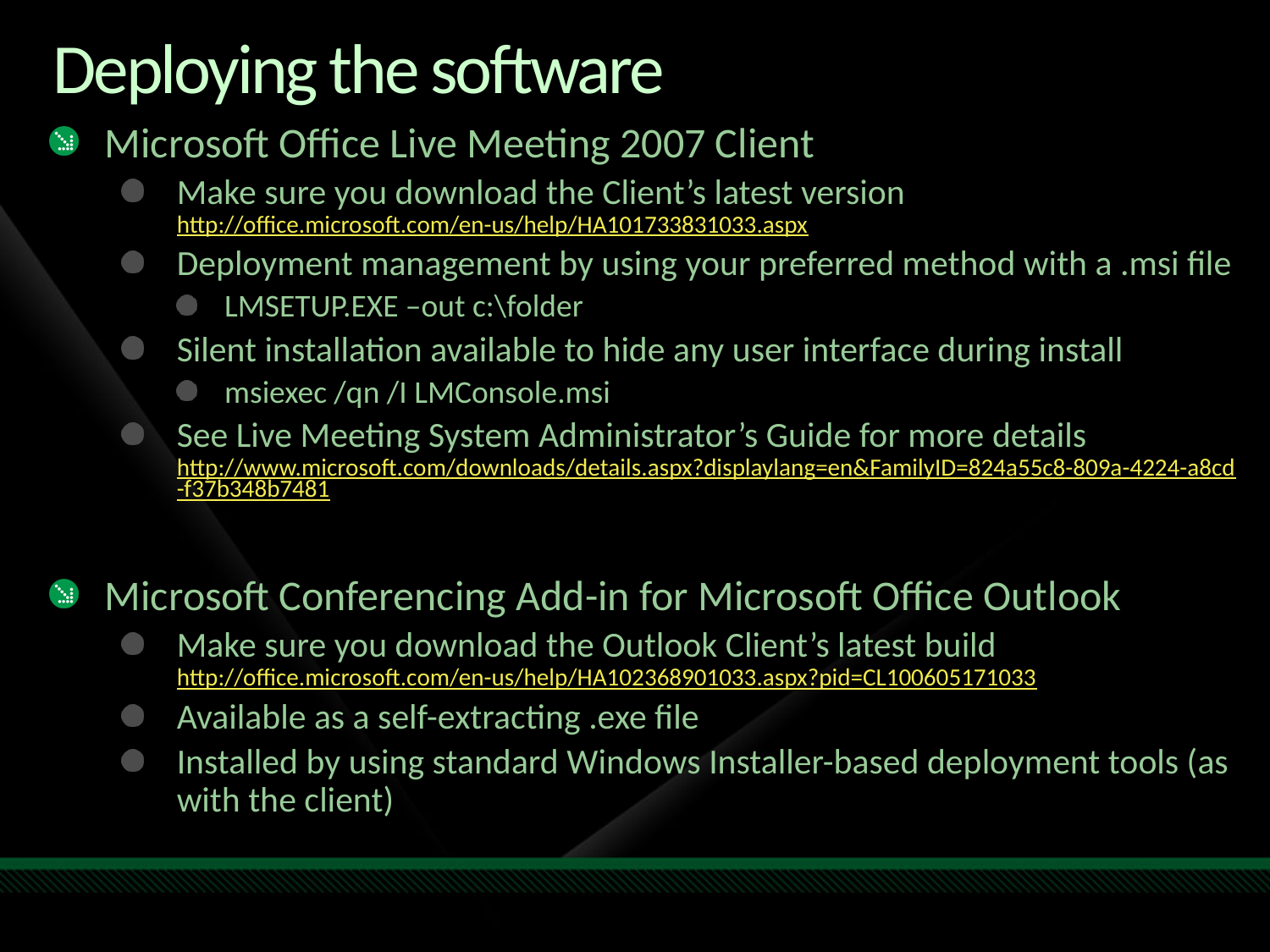

# Deploying the software
Microsoft Office Live Meeting 2007 Client
Make sure you download the Client’s latest version
http://office.microsoft.com/en-us/help/HA101733831033.aspx
Deployment management by using your preferred method with a .msi file
LMSETUP.EXE –out c:\folder
Silent installation available to hide any user interface during install
msiexec /qn /I LMConsole.msi
See Live Meeting System Administrator’s Guide for more details
http://www.microsoft.com/downloads/details.aspx?displaylang=en&FamilyID=824a55c8-809a-4224-a8cd-f37b348b7481

Microsoft Conferencing Add-in for Microsoft Office Outlook
Make sure you download the Outlook Client’s latest build
http://office.microsoft.com/en-us/help/HA102368901033.aspx?pid=CL100605171033
Available as a self-extracting .exe file
Installed by using standard Windows Installer-based deployment tools (as with the client)